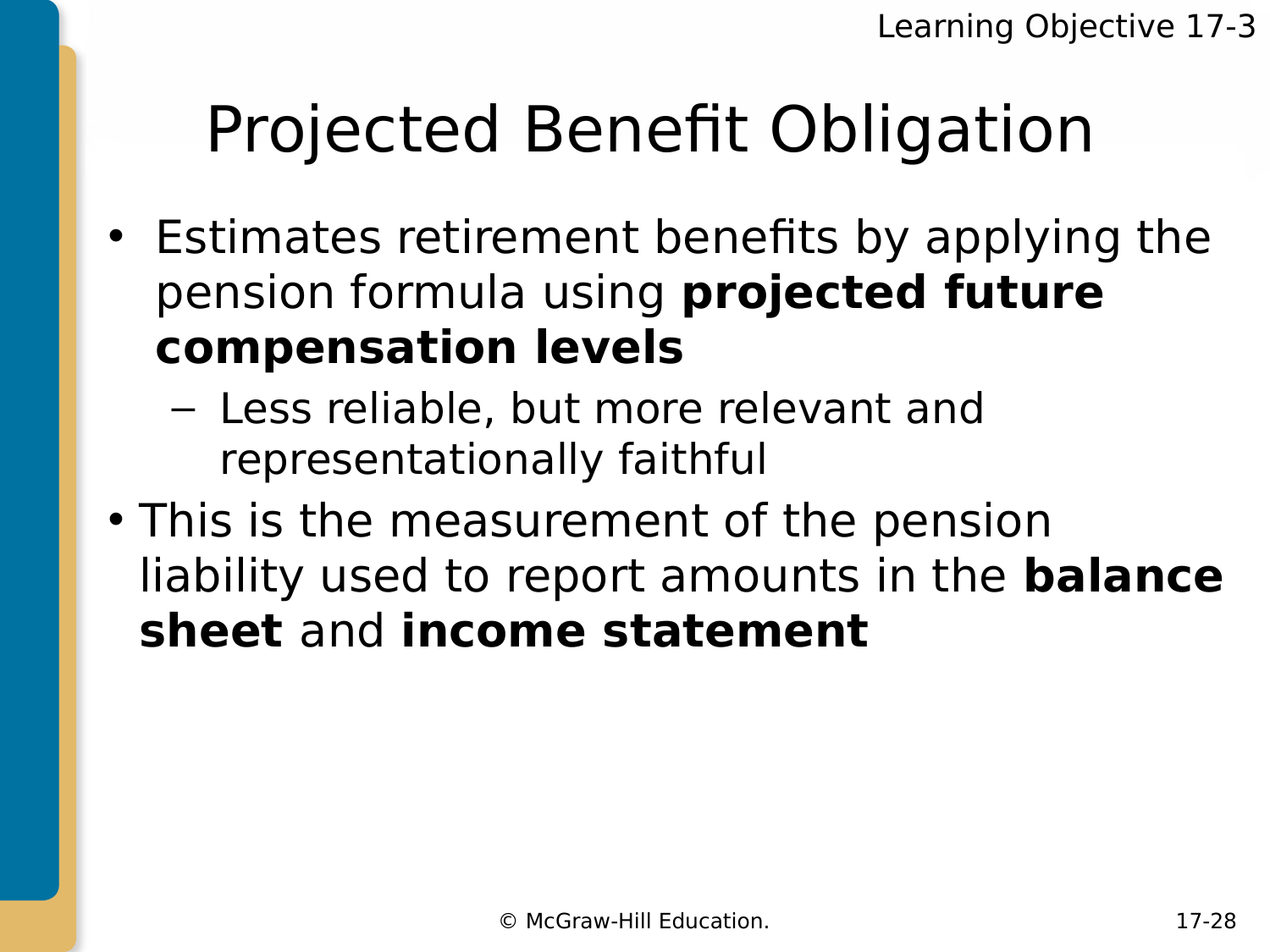

Learning Objective 17-3
# Projected Benefit Obligation
Estimates retirement benefits by applying the pension formula using projected future compensation levels
Less reliable, but more relevant and representationally faithful
This is the measurement of the pension liability used to report amounts in the balance sheet and income statement